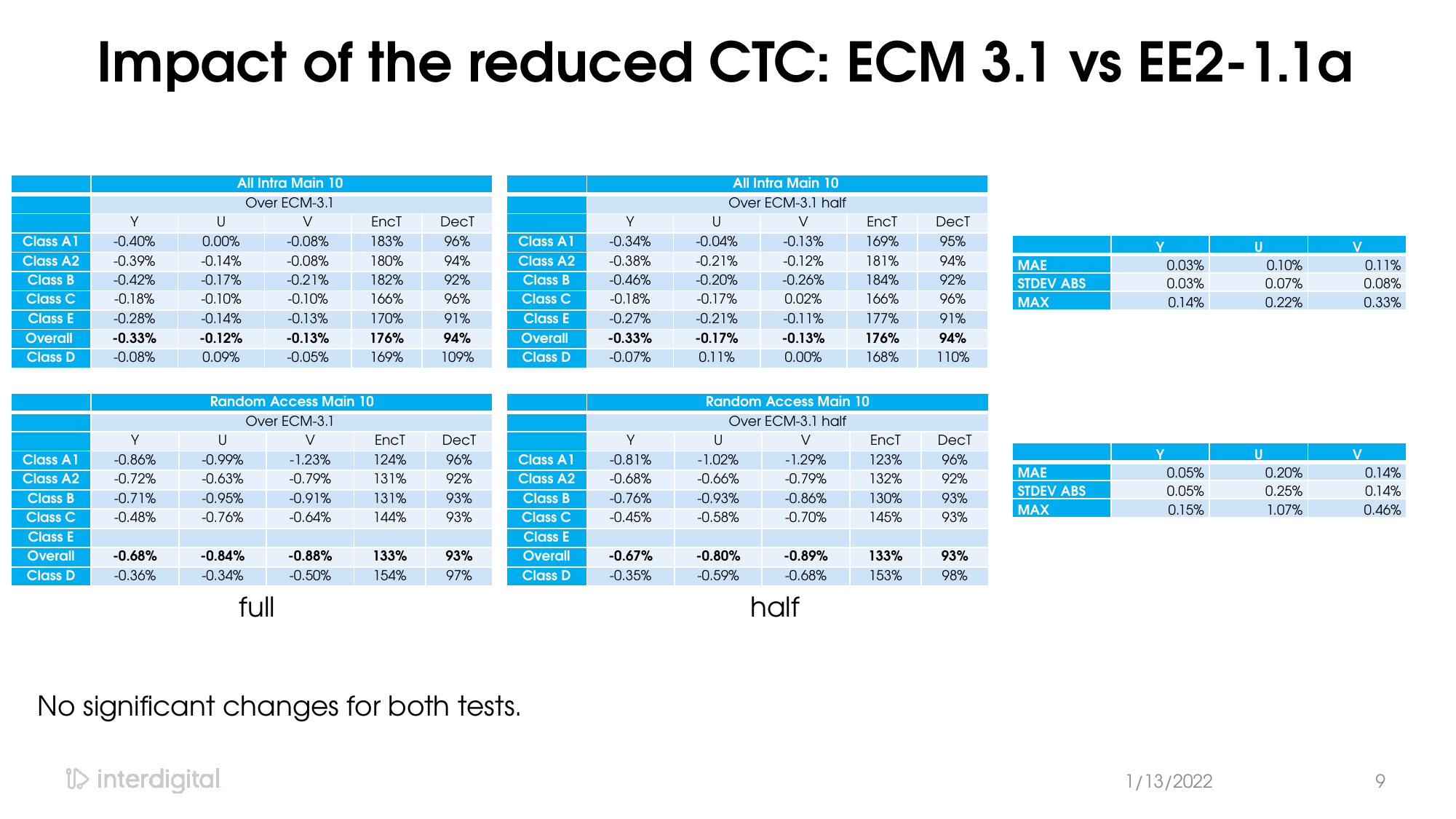

# Impact of the reduced CTC: ECM 3.1 vs EE2-1.1a
|  | All Intra Main 10 |  |  |  |  |
| --- | --- | --- | --- | --- | --- |
|  | Over ECM-3.1 |  |  |  |  |
|  | Y | U | V | EncT | DecT |
| Class A1 | -0.40% | 0.00% | -0.08% | 183% | 96% |
| Class A2 | -0.39% | -0.14% | -0.08% | 180% | 94% |
| Class B | -0.42% | -0.17% | -0.21% | 182% | 92% |
| Class C | -0.18% | -0.10% | -0.10% | 166% | 96% |
| Class E | -0.28% | -0.14% | -0.13% | 170% | 91% |
| Overall | -0.33% | -0.12% | -0.13% | 176% | 94% |
| Class D | -0.08% | 0.09% | -0.05% | 169% | 109% |
|  | All Intra Main 10 |  |  |  |  |
| --- | --- | --- | --- | --- | --- |
|  | Over ECM-3.1 half |  |  |  |  |
|  | Y | U | V | EncT | DecT |
| Class A1 | -0.34% | -0.04% | -0.13% | 169% | 95% |
| Class A2 | -0.38% | -0.21% | -0.12% | 181% | 94% |
| Class B | -0.46% | -0.20% | -0.26% | 184% | 92% |
| Class C | -0.18% | -0.17% | 0.02% | 166% | 96% |
| Class E | -0.27% | -0.21% | -0.11% | 177% | 91% |
| Overall | -0.33% | -0.17% | -0.13% | 176% | 94% |
| Class D | -0.07% | 0.11% | 0.00% | 168% | 110% |
|  | Y | U | V |
| --- | --- | --- | --- |
| MAE | 0.03% | 0.10% | 0.11% |
| STDEV ABS | 0.03% | 0.07% | 0.08% |
| MAX | 0.14% | 0.22% | 0.33% |
|  | Random Access Main 10 |  |  |  |  |
| --- | --- | --- | --- | --- | --- |
|  | Over ECM-3.1 |  |  |  |  |
|  | Y | U | V | EncT | DecT |
| Class A1 | -0.86% | -0.99% | -1.23% | 124% | 96% |
| Class A2 | -0.72% | -0.63% | -0.79% | 131% | 92% |
| Class B | -0.71% | -0.95% | -0.91% | 131% | 93% |
| Class C | -0.48% | -0.76% | -0.64% | 144% | 93% |
| Class E |  |  |  |  |  |
| Overall | -0.68% | -0.84% | -0.88% | 133% | 93% |
| Class D | -0.36% | -0.34% | -0.50% | 154% | 97% |
|  | Random Access Main 10 |  |  |  |  |
| --- | --- | --- | --- | --- | --- |
|  | Over ECM-3.1 half |  |  |  |  |
|  | Y | U | V | EncT | DecT |
| Class A1 | -0.81% | -1.02% | -1.29% | 123% | 96% |
| Class A2 | -0.68% | -0.66% | -0.79% | 132% | 92% |
| Class B | -0.76% | -0.93% | -0.86% | 130% | 93% |
| Class C | -0.45% | -0.58% | -0.70% | 145% | 93% |
| Class E |  |  |  |  |  |
| Overall | -0.67% | -0.80% | -0.89% | 133% | 93% |
| Class D | -0.35% | -0.59% | -0.68% | 153% | 98% |
|  | Y | U | V |
| --- | --- | --- | --- |
| MAE | 0.05% | 0.20% | 0.14% |
| STDEV ABS | 0.05% | 0.25% | 0.14% |
| MAX | 0.15% | 1.07% | 0.46% |
full
half
No significant changes for both tests.
1/13/2022
9